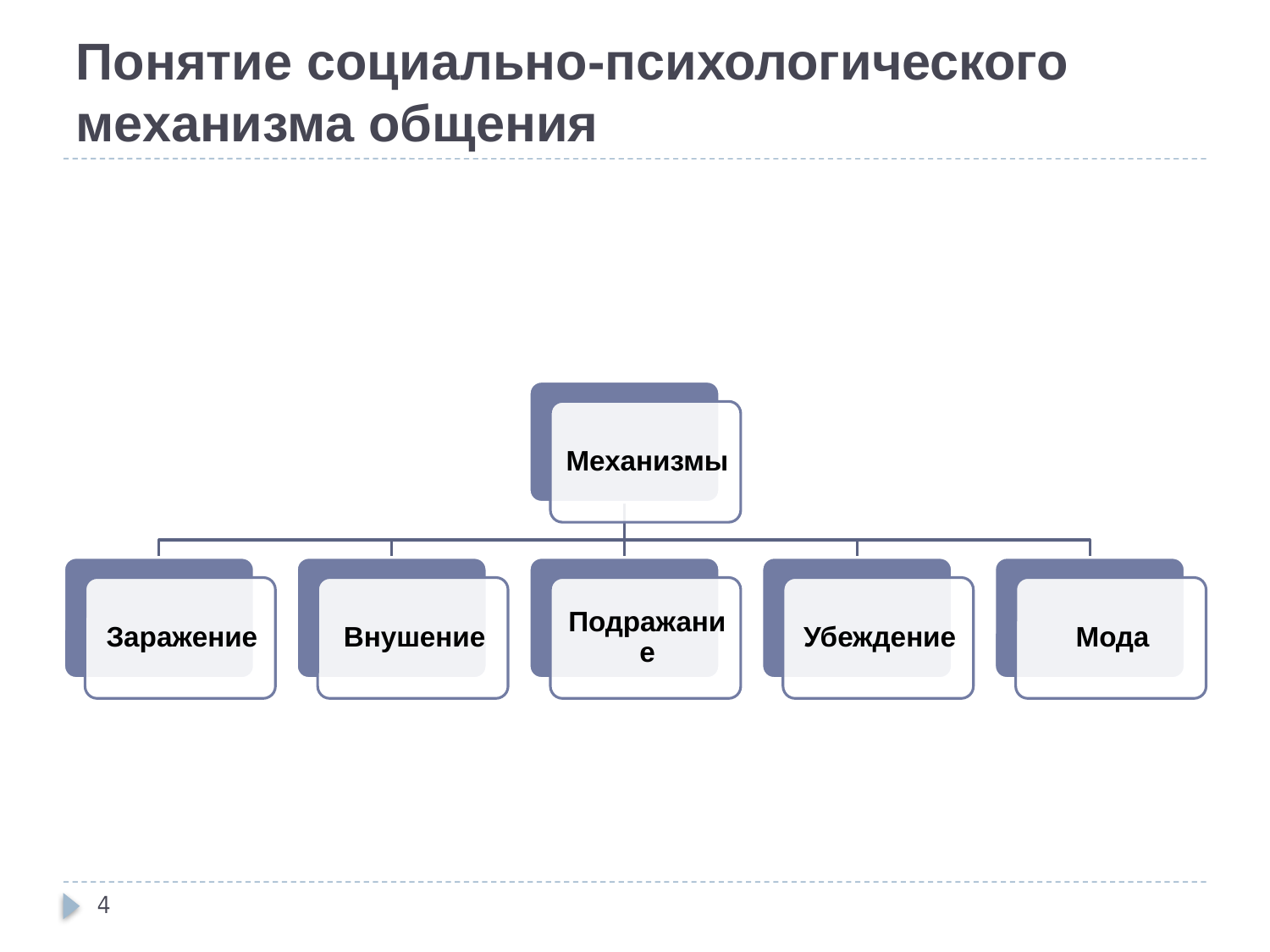

# Понятие социально-психологического механизма общения
Механизмы
Заражение
Внушение
Подражание
Убеждение
Мода
4